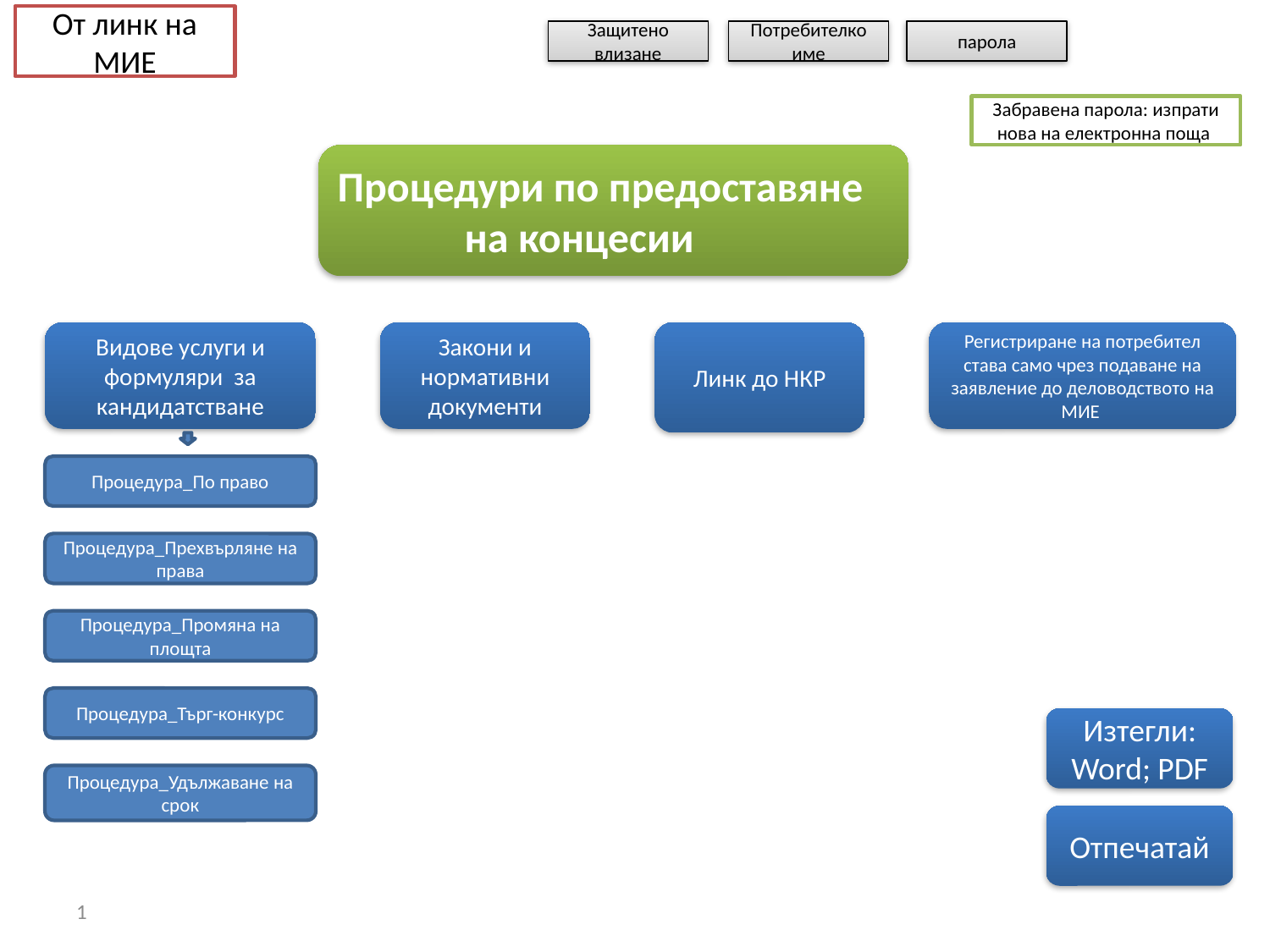

От линк на МИЕ
Защитено влизане
Потребителко име
парола
Забравена парола: изпрати нова на електронна поща
Процедури по предоставяне             	на концесии
Видове услуги и формуляри  за кандидатстване
Закони и нормативни документи
Линк до НКР
Регистриране на потребител става само чрез подаване на заявление до деловодството на МИЕ

Процедура_По право
Процедура_Прехвърляне на права
Процедура_Промяна на площта
Процедура_Търг-конкурс
Изтегли: Word; PDF
Процедура_Удължаване на срок
Отпечатай
1